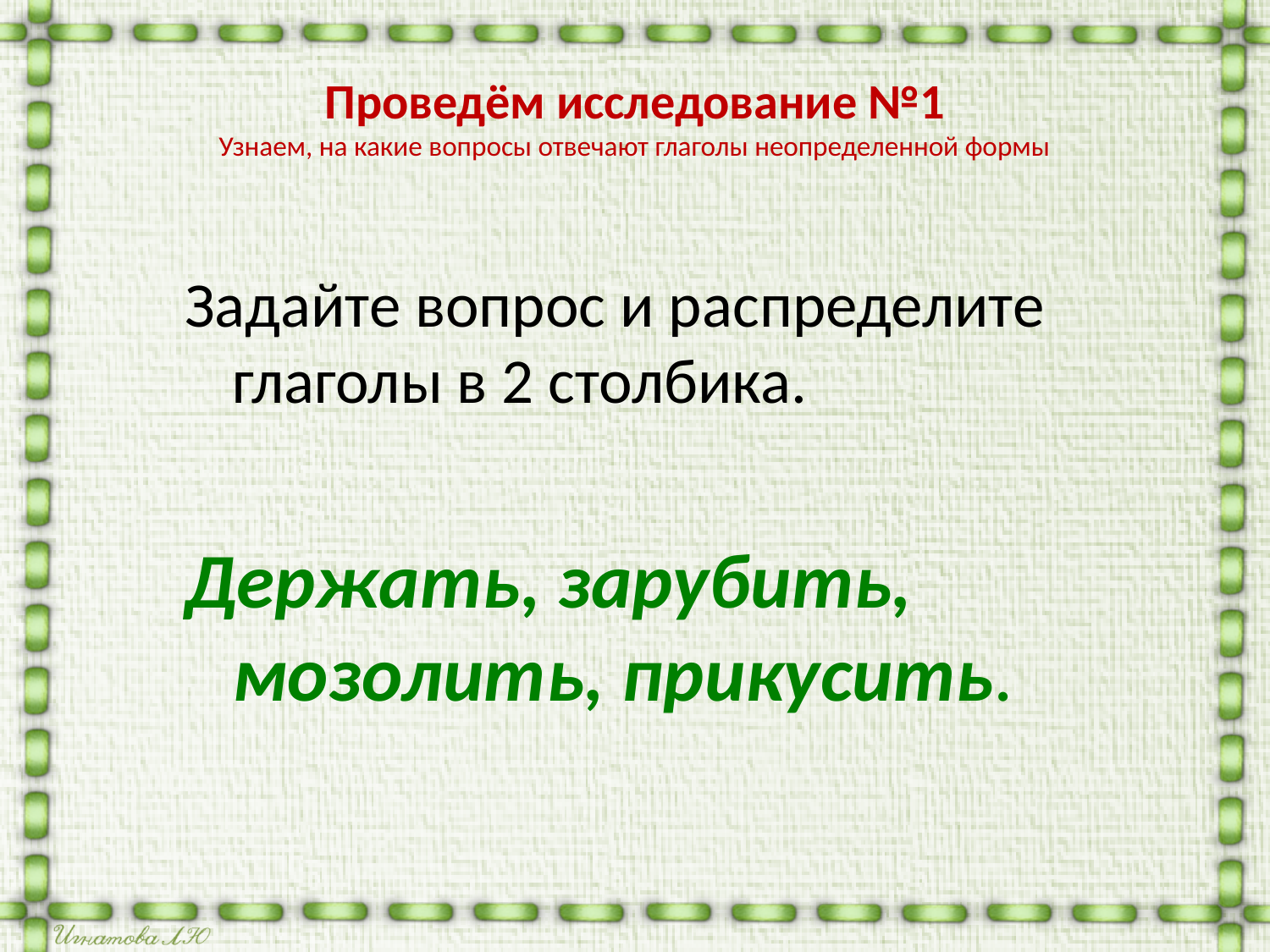

Проведём исследование №1
Узнаем, на какие вопросы отвечают глаголы неопределенной формы
Задайте вопрос и распределите глаголы в 2 столбика.

Держать, зарубить, мозолить, прикусить.